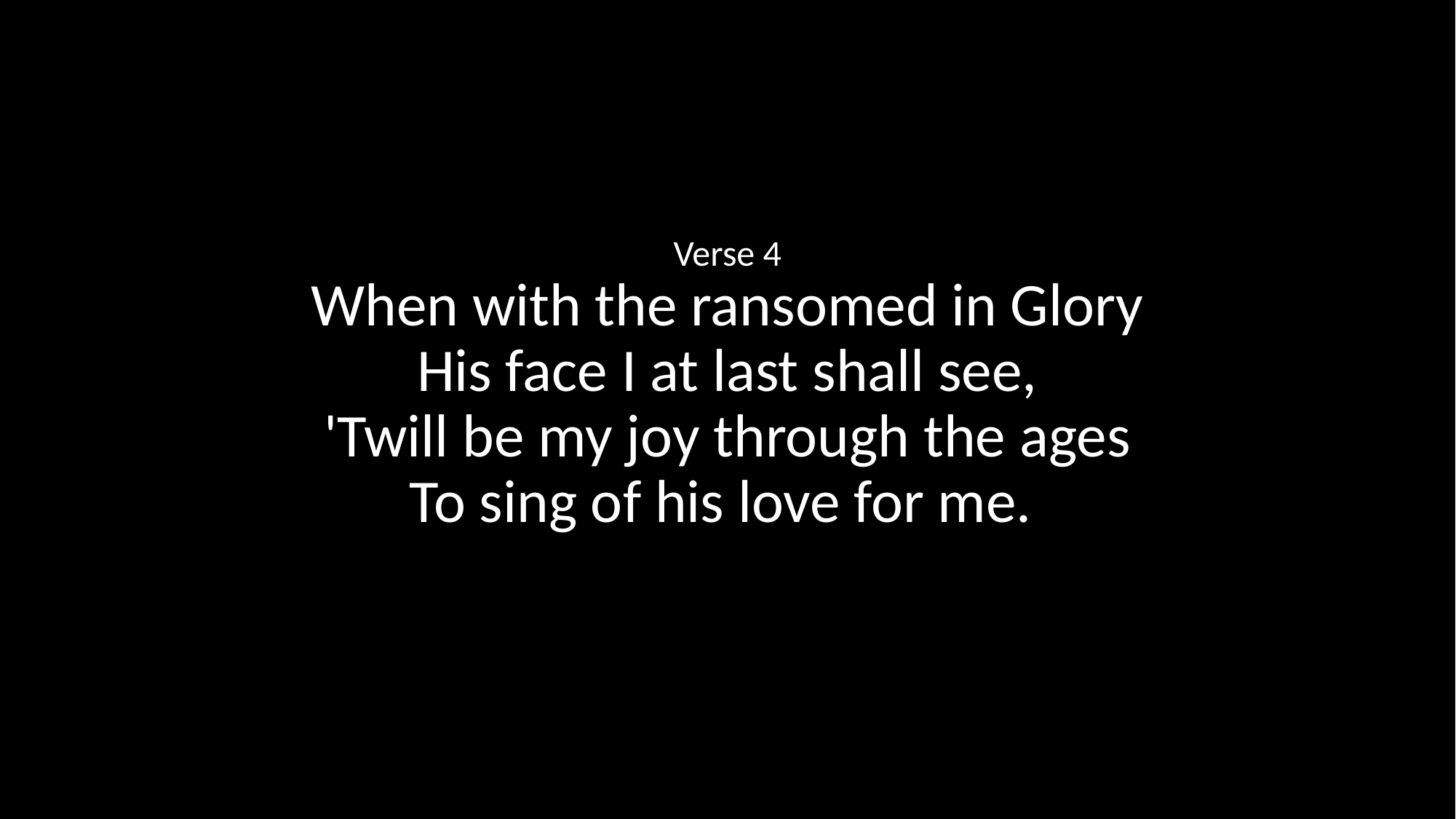

Verse 4
When with the ransomed in Glory
His face I at last shall see,
'Twill be my joy through the ages
To sing of his love for me.